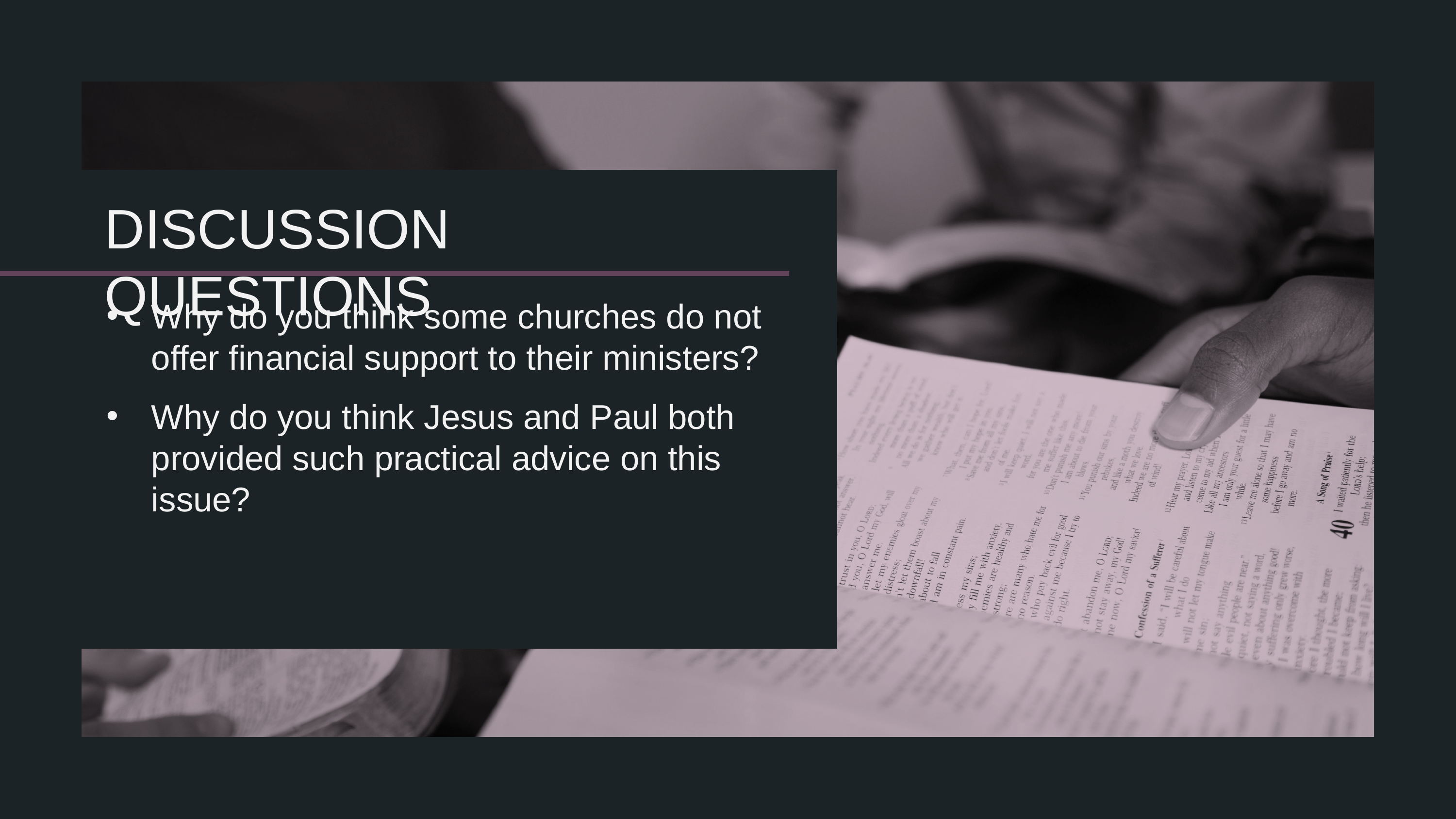

Why do you think some churches do not offer financial support to their ministers?
Why do you think Jesus and Paul both provided such practical advice on this issue?